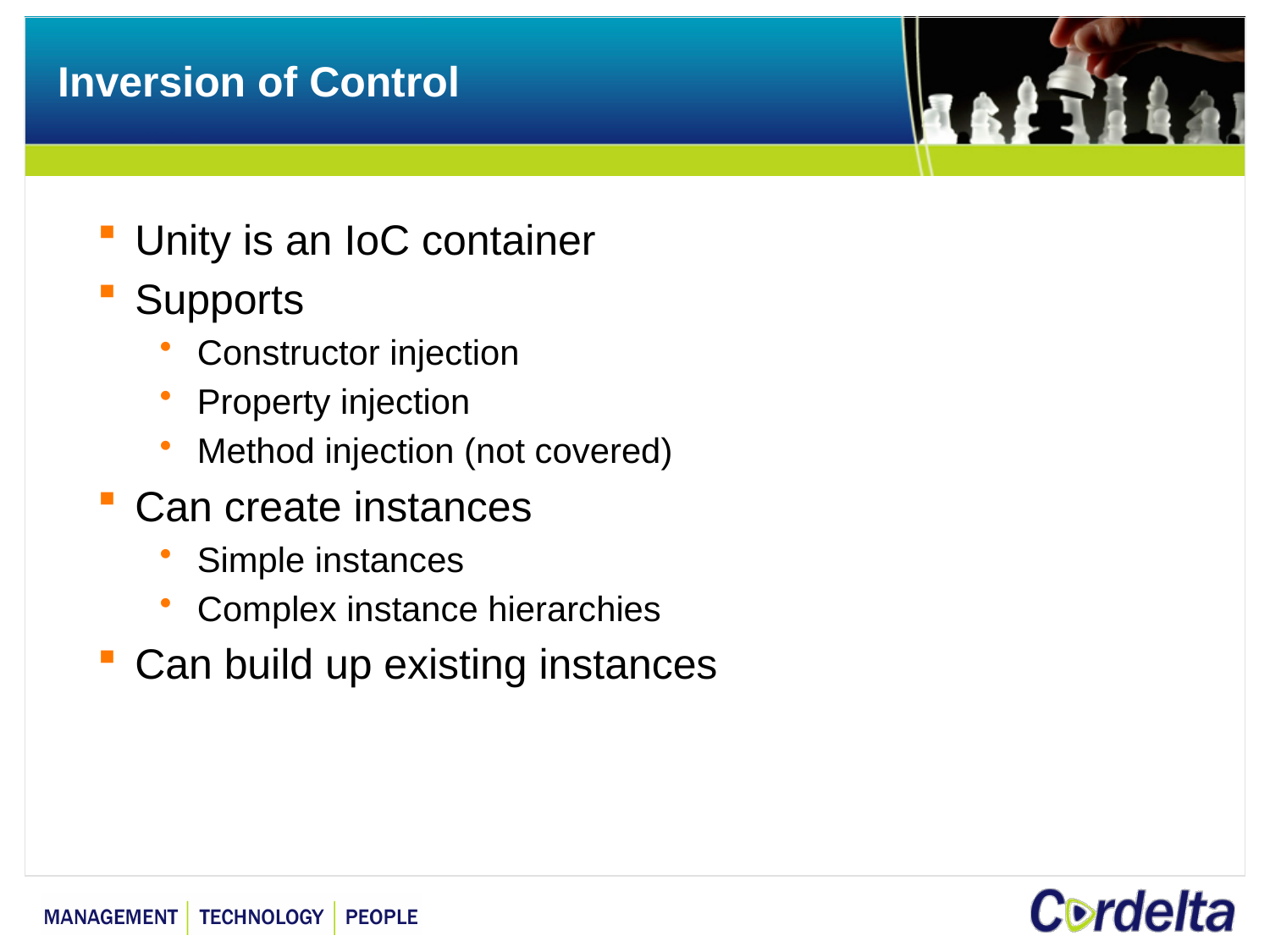

# Inversion of Control
Unity is an IoC container
Supports
Constructor injection
Property injection
Method injection (not covered)
Can create instances
Simple instances
Complex instance hierarchies
Can build up existing instances